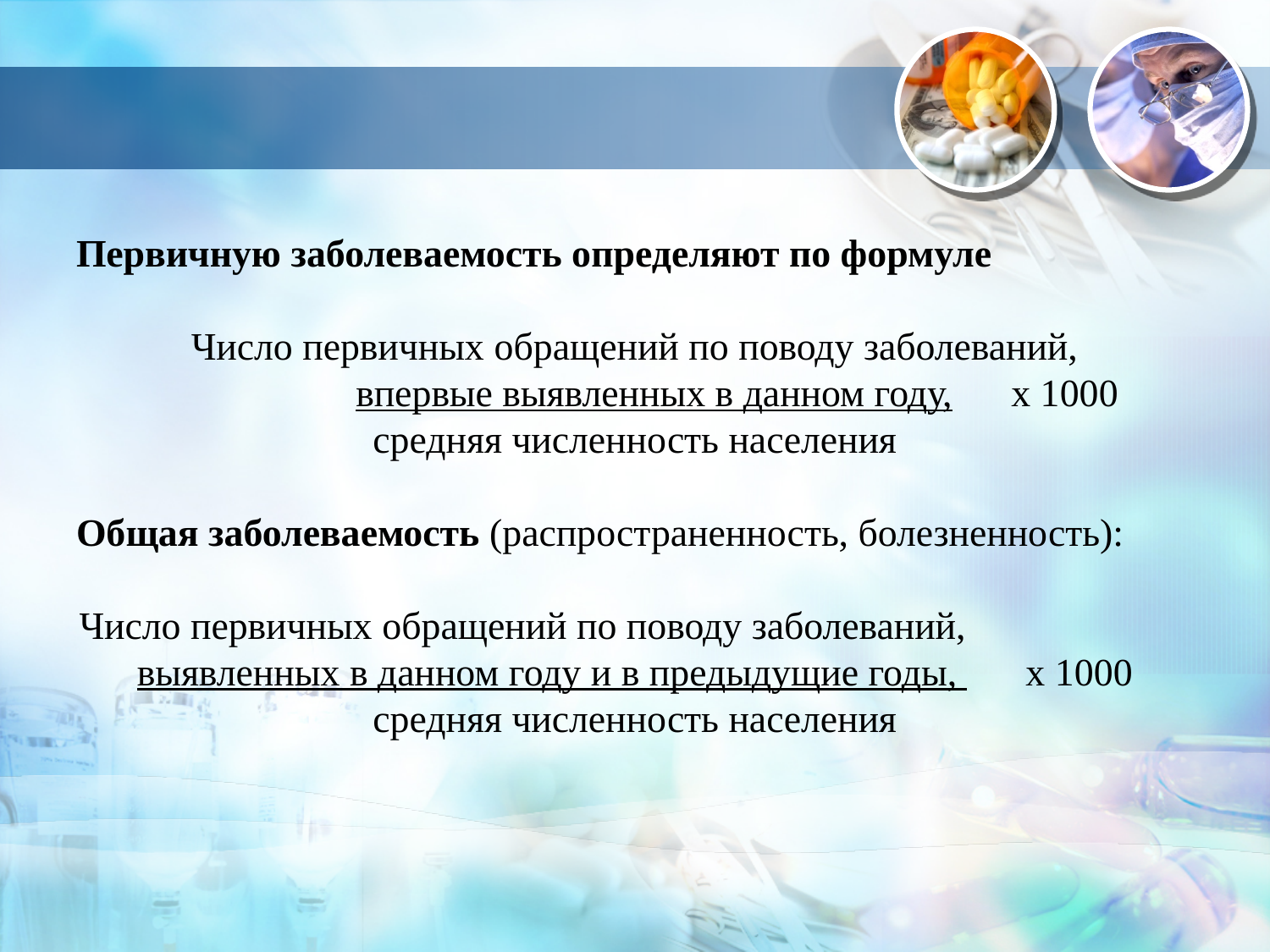

#
Первичную заболеваемость определяют по формуле

Число первичных обращений по поводу заболеваний,
                     впервые выявленных в данном году,      х 1000
средняя численность населения

Общая заболеваемость (распространенность, болезненность):

Число первичных обращений по поводу заболеваний,                        выявленных в данном году и в предыдущие годы,       х 1000
средняя численность населения